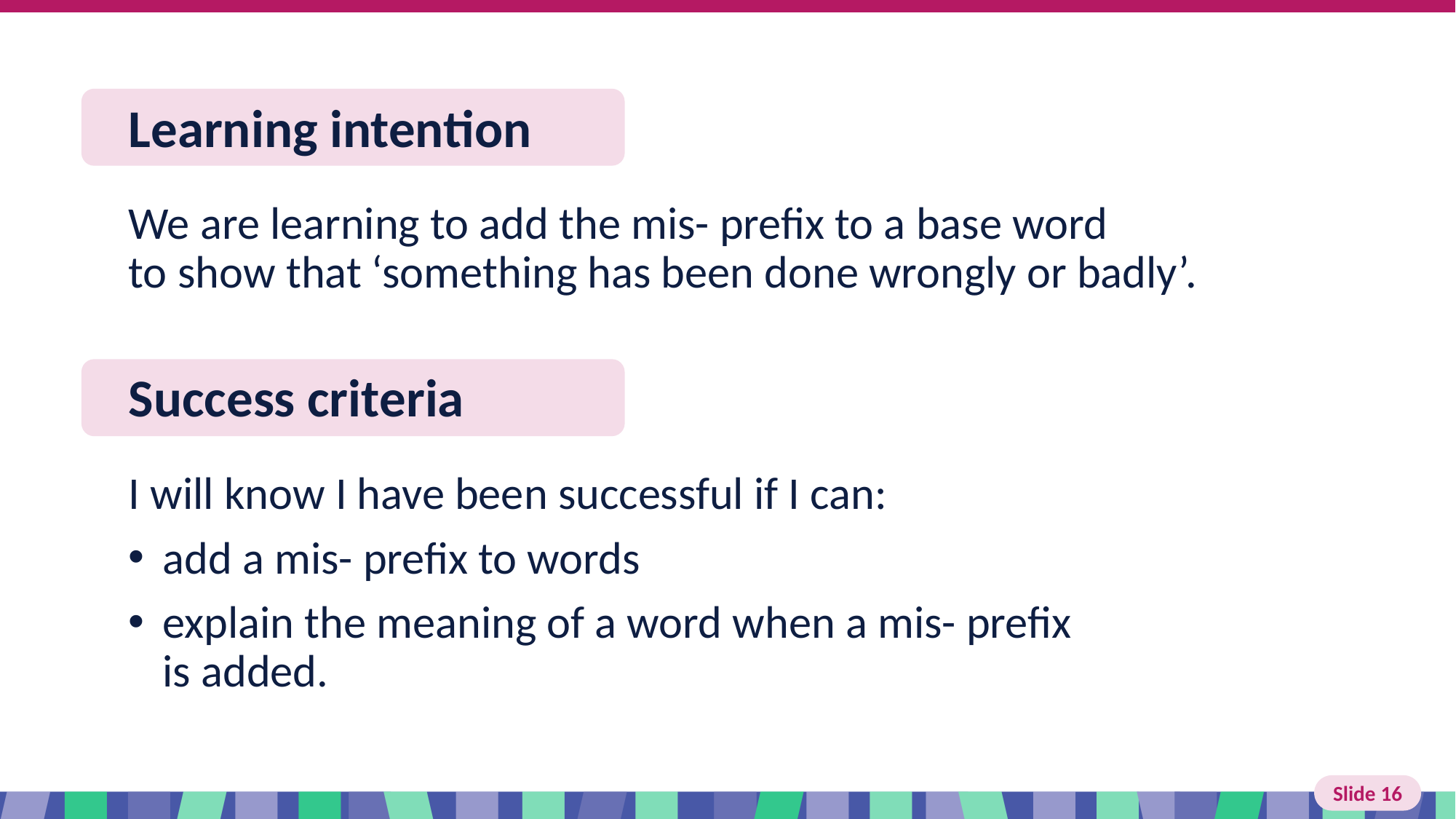

# Learning intention
We are learning to add the mis- prefix to a base word to show that ‘something has been done wrongly or badly’.
Success criteria
I will know I have been successful if I can:
add a mis- prefix to words
explain the meaning of a word when a mis- prefix is added.